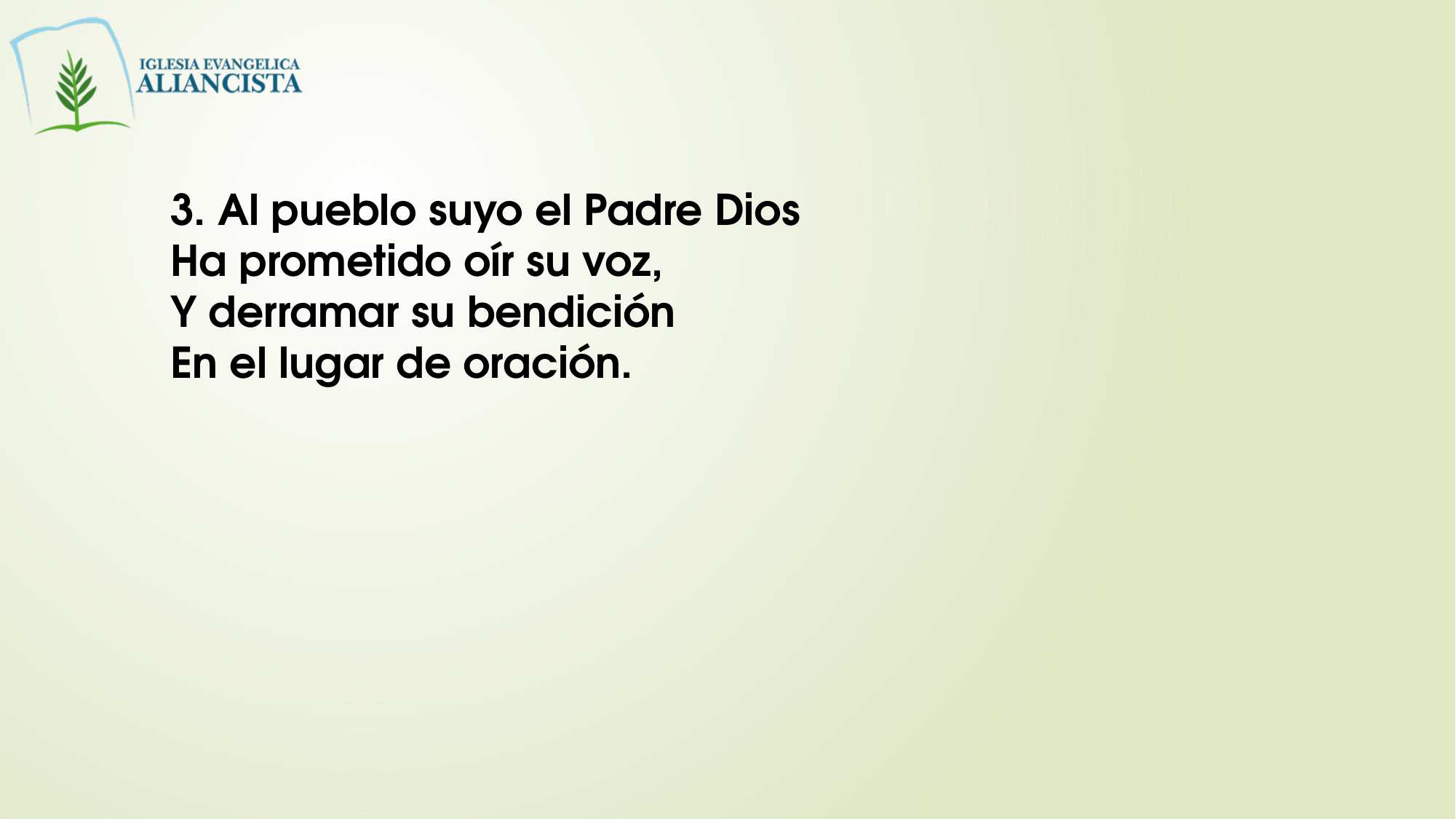

3. Al pueblo suyo el Padre Dios
Ha prometido oír su voz,
Y derramar su bendición
En el lugar de oración.